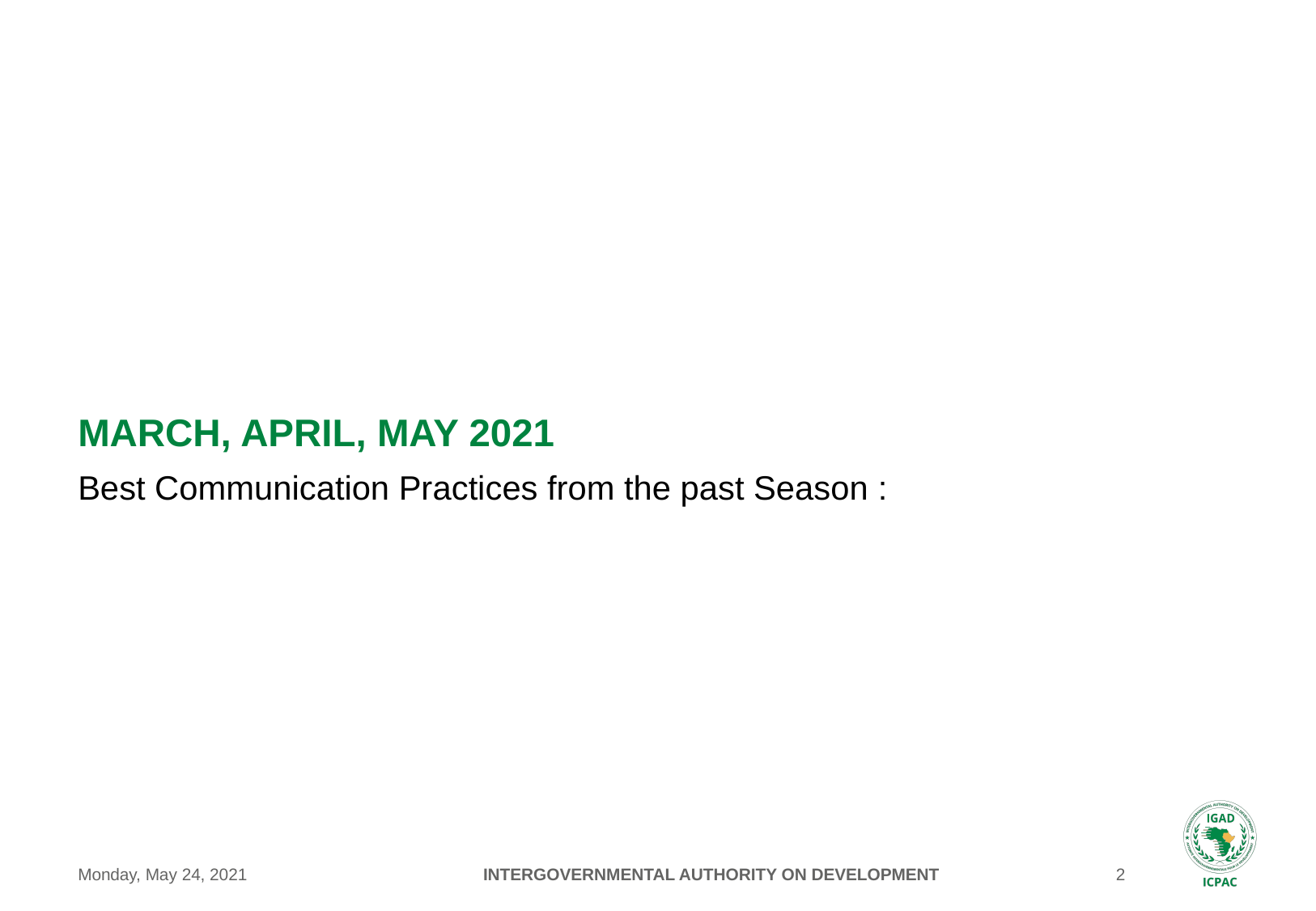

# march, April, may 2021
Best Communication Practices from the past Season :

Monday, May 24, 2021
INTERGOVERNMENTAL AUTHORITY ON DEVELOPMENT
2